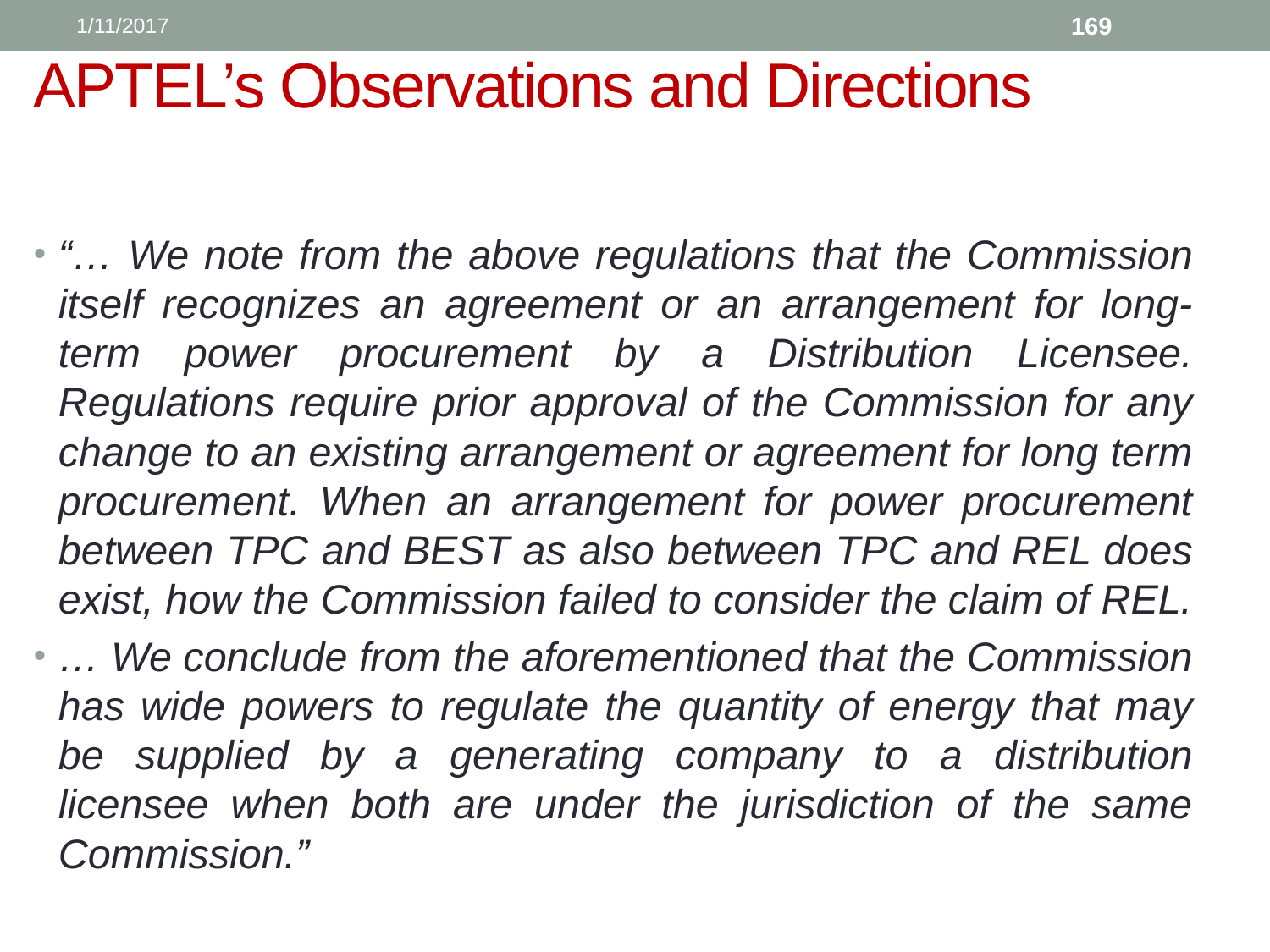

1/11/2017
169
# APTEL’s Observations and Directions
“… We note from the above regulations that the Commission itself recognizes an agreement or an arrangement for long-term power procurement by a Distribution Licensee. Regulations require prior approval of the Commission for any change to an existing arrangement or agreement for long term procurement. When an arrangement for power procurement between TPC and BEST as also between TPC and REL does exist, how the Commission failed to consider the claim of REL.
… We conclude from the aforementioned that the Commission has wide powers to regulate the quantity of energy that may be supplied by a generating company to a distribution licensee when both are under the jurisdiction of the same Commission.”